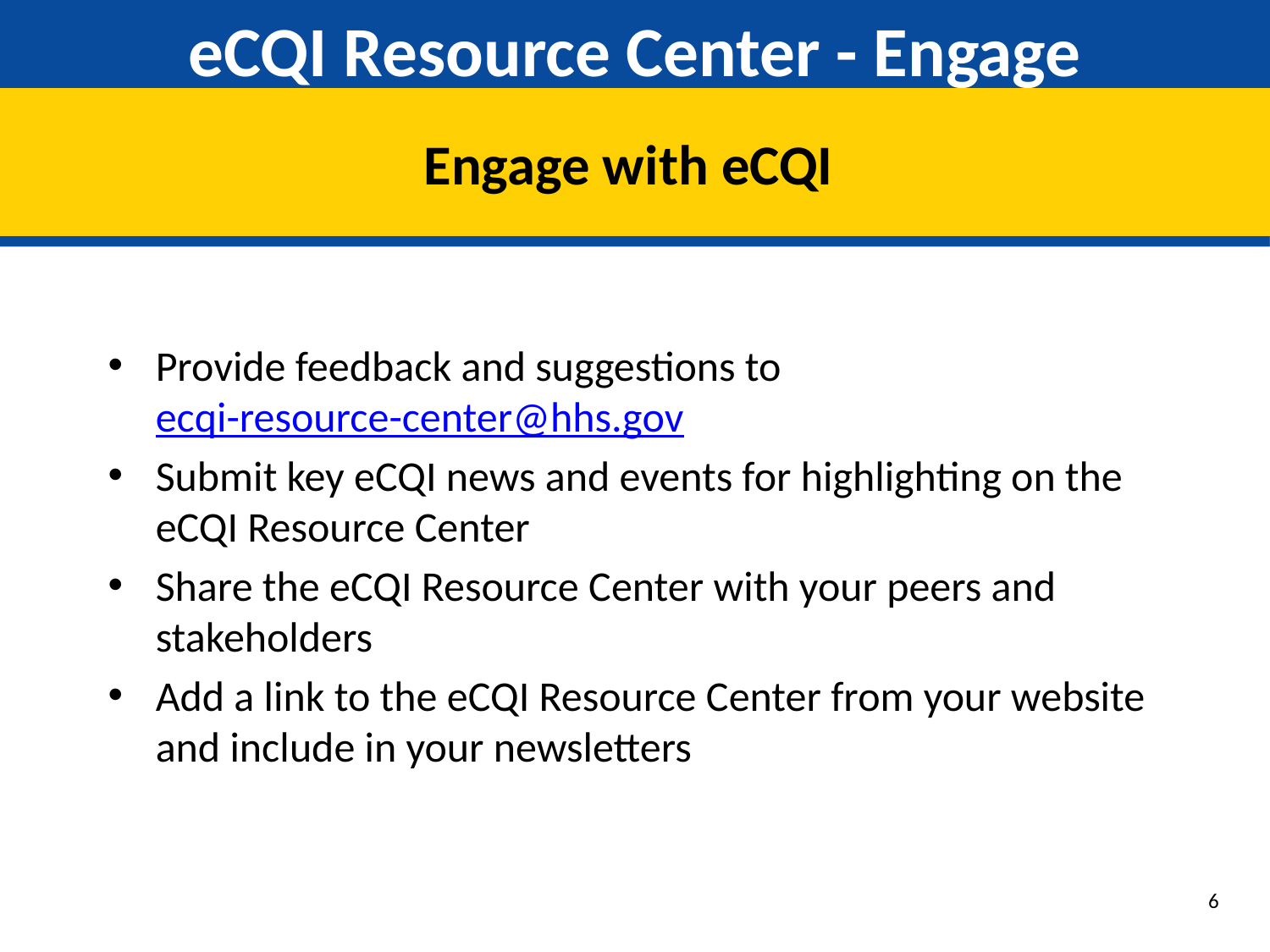

# eCQI Resource Center - Engage
Engage with eCQI
Provide feedback and suggestions to ecqi-resource-center@hhs.gov
Submit key eCQI news and events for highlighting on the eCQI Resource Center
Share the eCQI Resource Center with your peers and stakeholders
Add a link to the eCQI Resource Center from your website and include in your newsletters